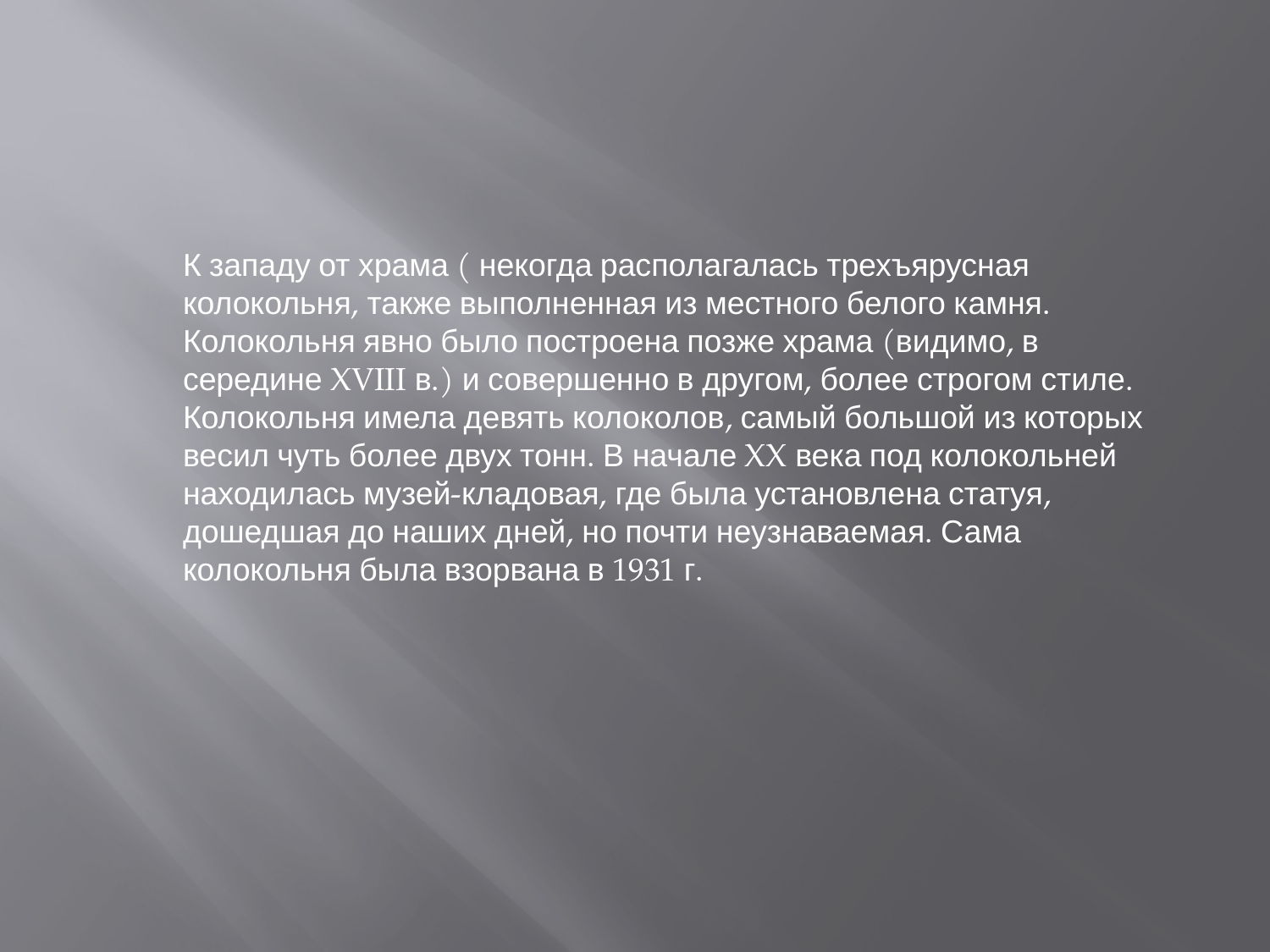

К западу от храма ( некогда располагалась трехъярусная колокольня, также выполненная из местного белого камня. Колокольня явно было построена позже храма (видимо, в середине XVIII в.) и совершенно в другом, более строгом стиле. Колокольня имела девять колоколов, самый большой из которых весил чуть более двух тонн. В начале XX века под колокольней находилась музей-кладовая, где была установлена статуя, дошедшая до наших дней, но почти неузнаваемая. Сама колокольня была взорвана в 1931 г.